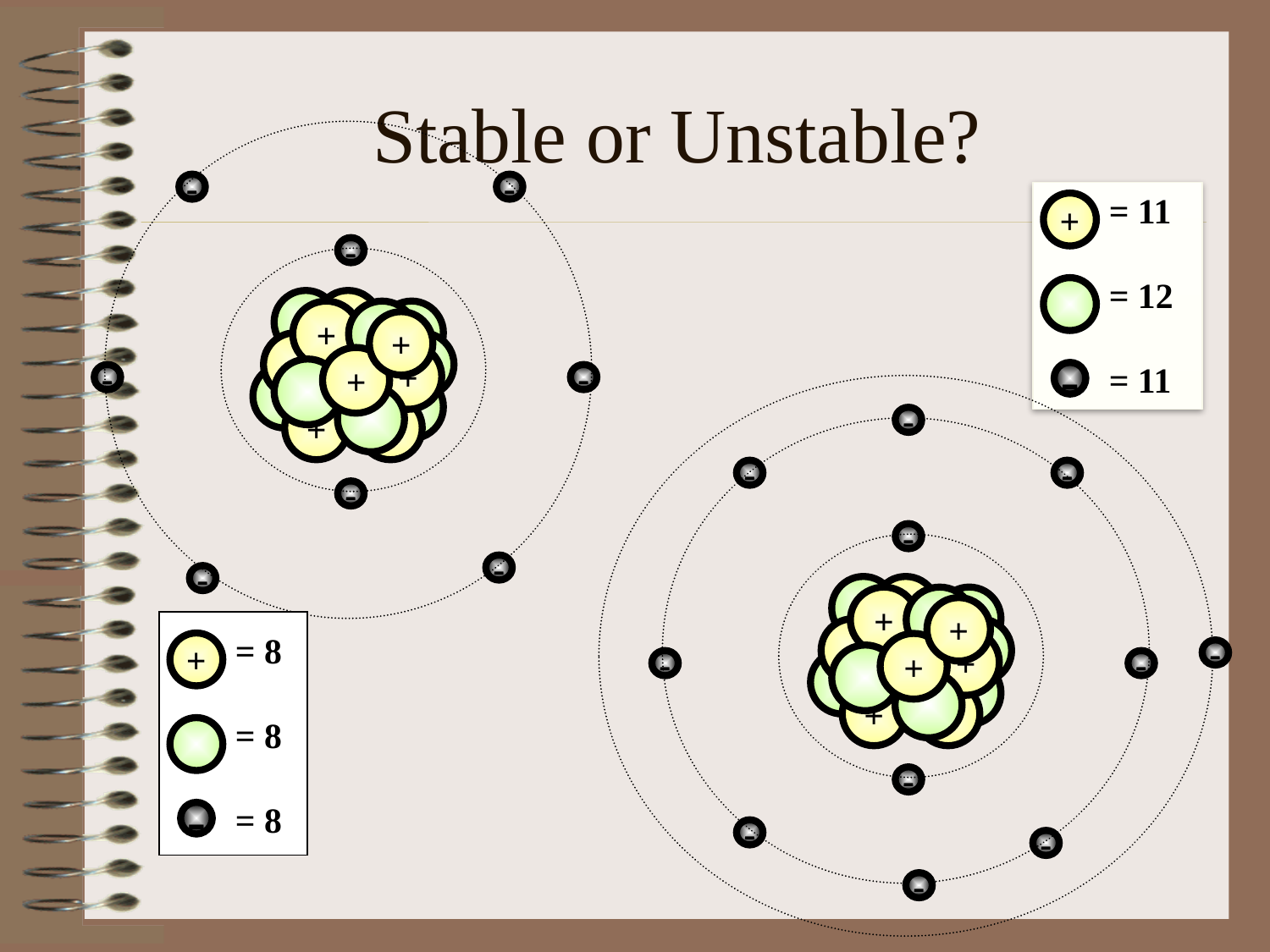

# Stable or Unstable?

-
-

= 11

= 12

= 11
+
-

+
+

+
+

+
+

-
-

-

+
+
-

-
-
-
-

-
-

+
+

+
+

+

+

= 8

= 8

= 8
+
-
-

-

+
+

-
-
-
-
-